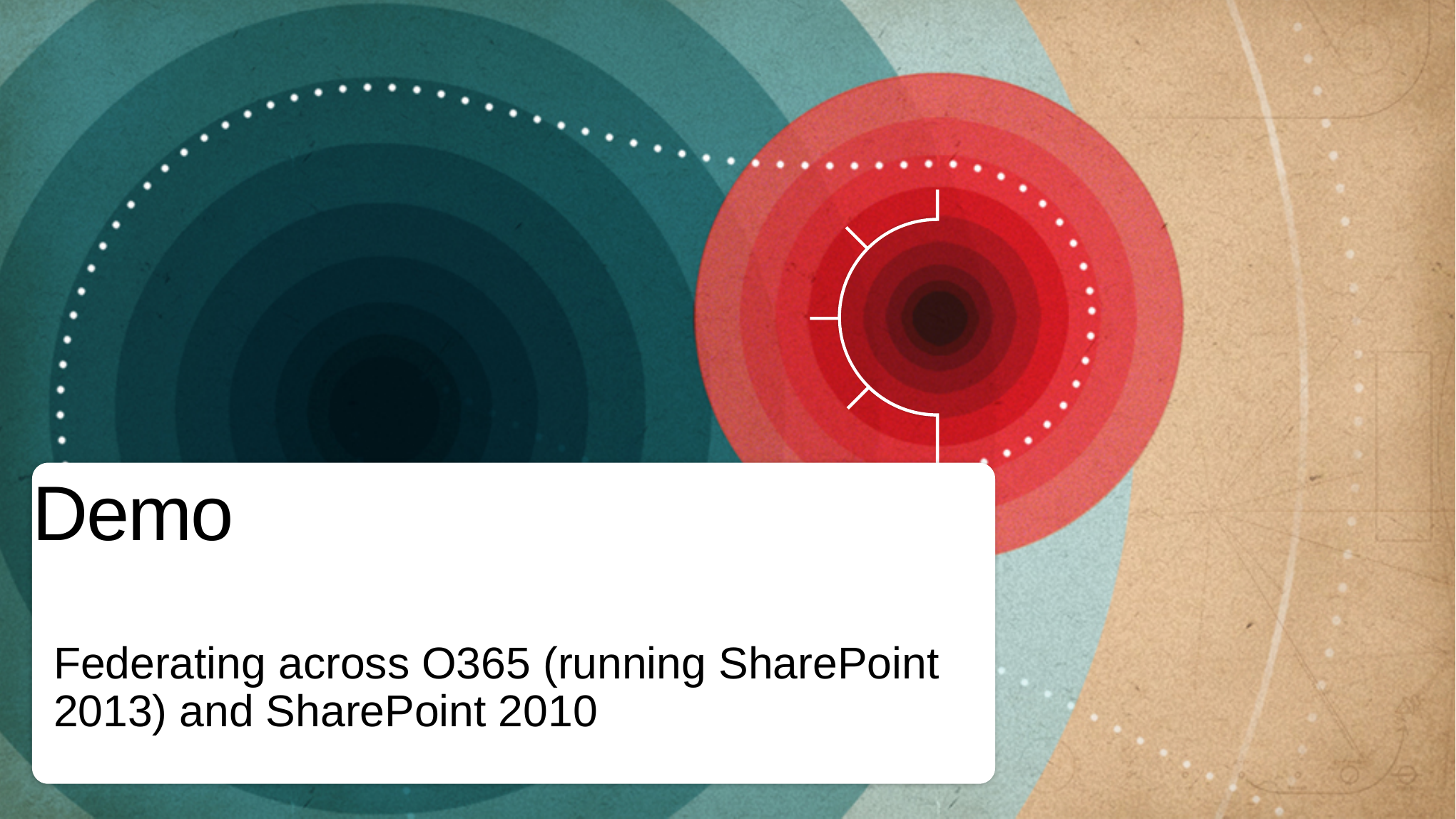

# Demo
Federating across O365 (running SharePoint 2013) and SharePoint 2010